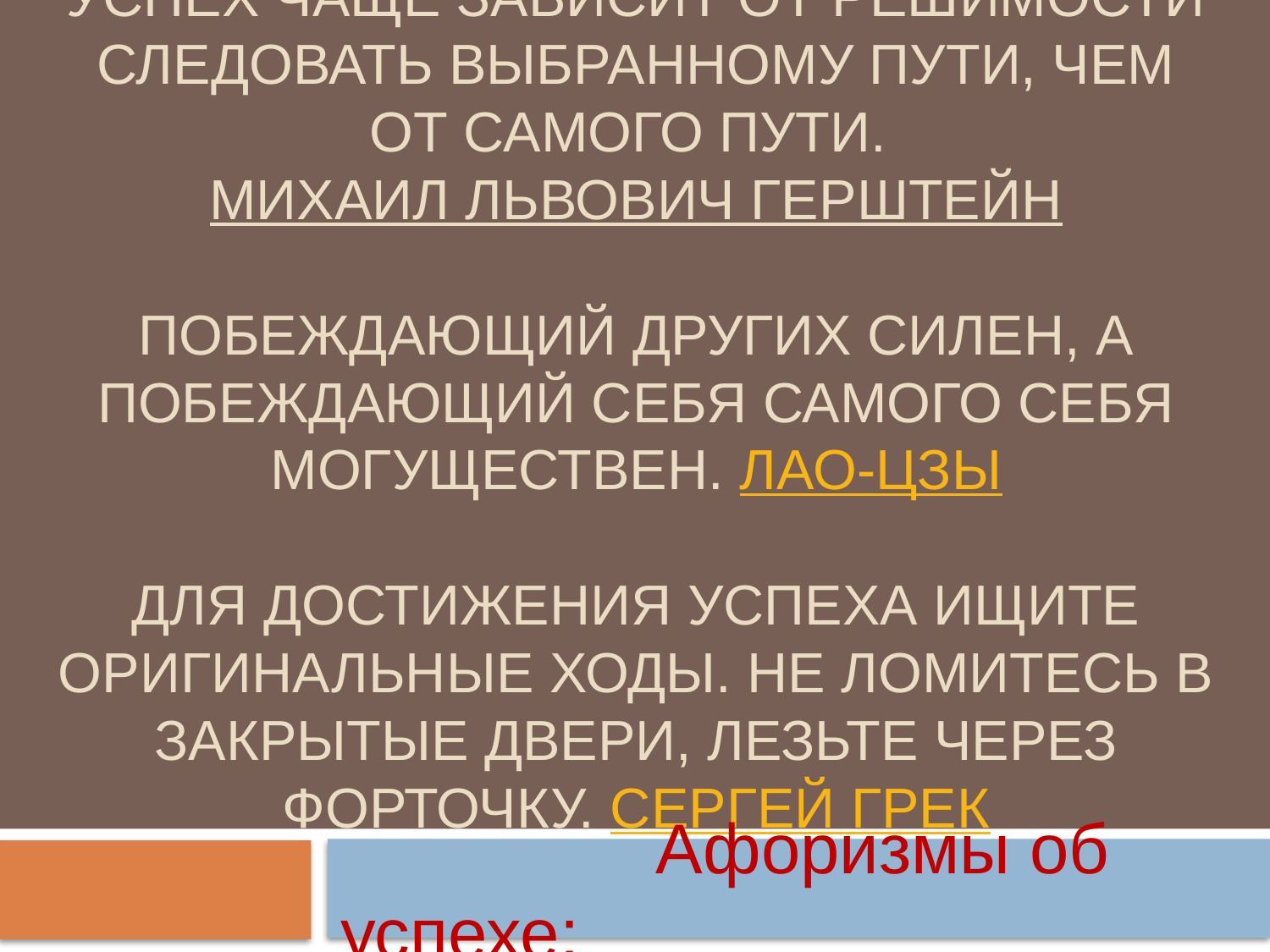

# Успех чаще зависит от решимости следовать выбранному пути, чем от самого пути. Михаил Львович Герштейн Побеждающий других силен, а побеждающий себя самого себя могуществен. Лао-Цзы Для достижения успеха ищите оригинальные ходы. Не ломитесь в закрытые двери, лезьте через форточку. Сергей Грек
                Афоризмы об успехе: